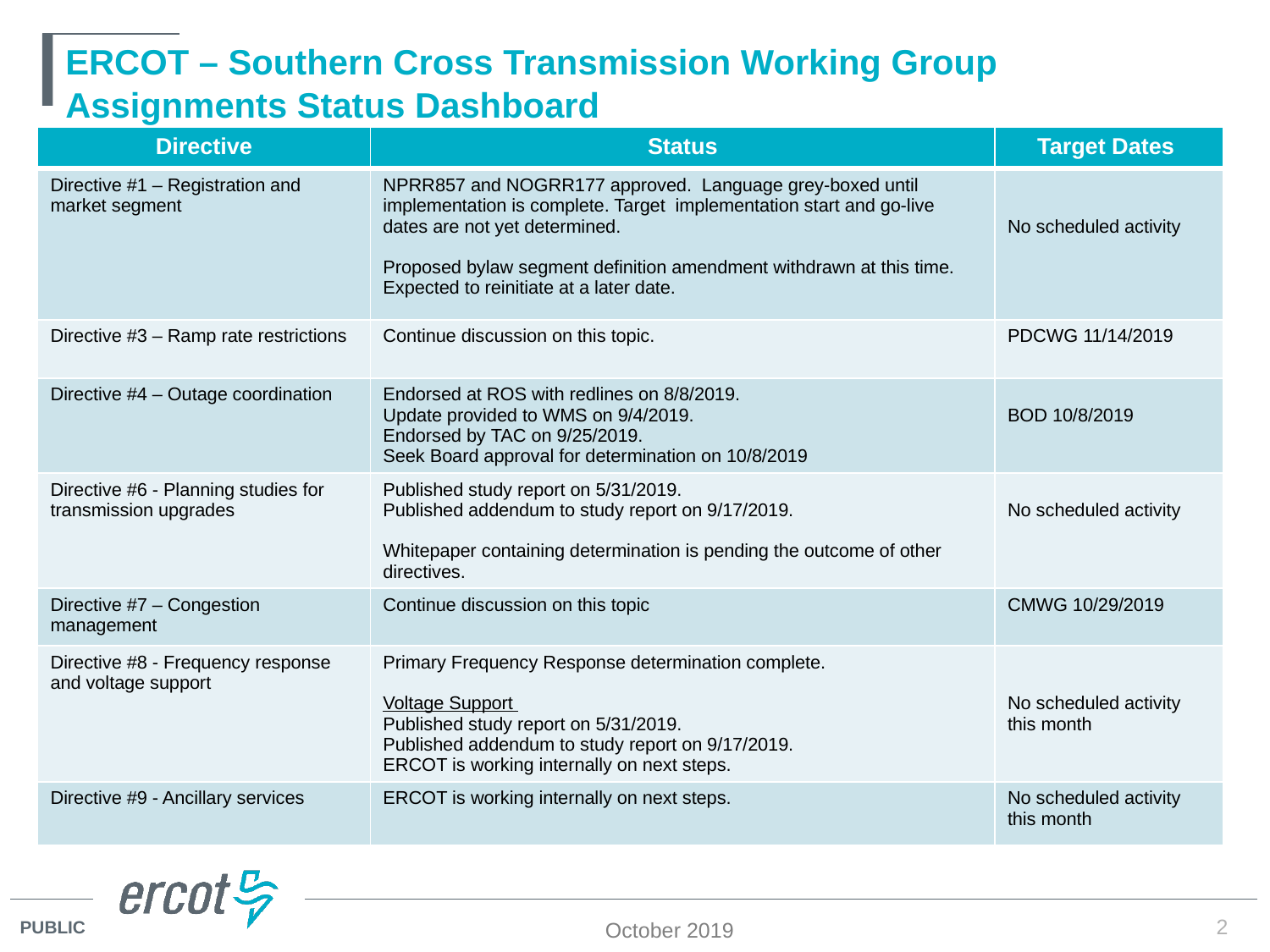

# ERCOT – Southern Cross Transmission Working Group Assignments Status Dashboard
| Directive | Status | Target Dates |
| --- | --- | --- |
| Directive #1 – Registration and market segment | NPRR857 and NOGRR177 approved. Language grey-boxed until implementation is complete. Target implementation start and go-live dates are not yet determined. Proposed bylaw segment definition amendment withdrawn at this time. Expected to reinitiate at a later date. | No scheduled activity |
| Directive #3 – Ramp rate restrictions | Continue discussion on this topic. | PDCWG 11/14/2019 |
| Directive #4 – Outage coordination | Endorsed at ROS with redlines on 8/8/2019. Update provided to WMS on 9/4/2019. Endorsed by TAC on 9/25/2019. Seek Board approval for determination on 10/8/2019 | BOD 10/8/2019 |
| Directive #6 - Planning studies for transmission upgrades | Published study report on 5/31/2019. Published addendum to study report on 9/17/2019. Whitepaper containing determination is pending the outcome of other directives. | No scheduled activity |
| Directive #7 – Congestion management | Continue discussion on this topic | CMWG 10/29/2019 |
| Directive #8 - Frequency response and voltage support | Primary Frequency Response determination complete. Voltage Support Published study report on 5/31/2019. Published addendum to study report on 9/17/2019. ERCOT is working internally on next steps. | No scheduled activity this month |
| Directive #9 - Ancillary services | ERCOT is working internally on next steps. | No scheduled activity this month |
October 2019
2